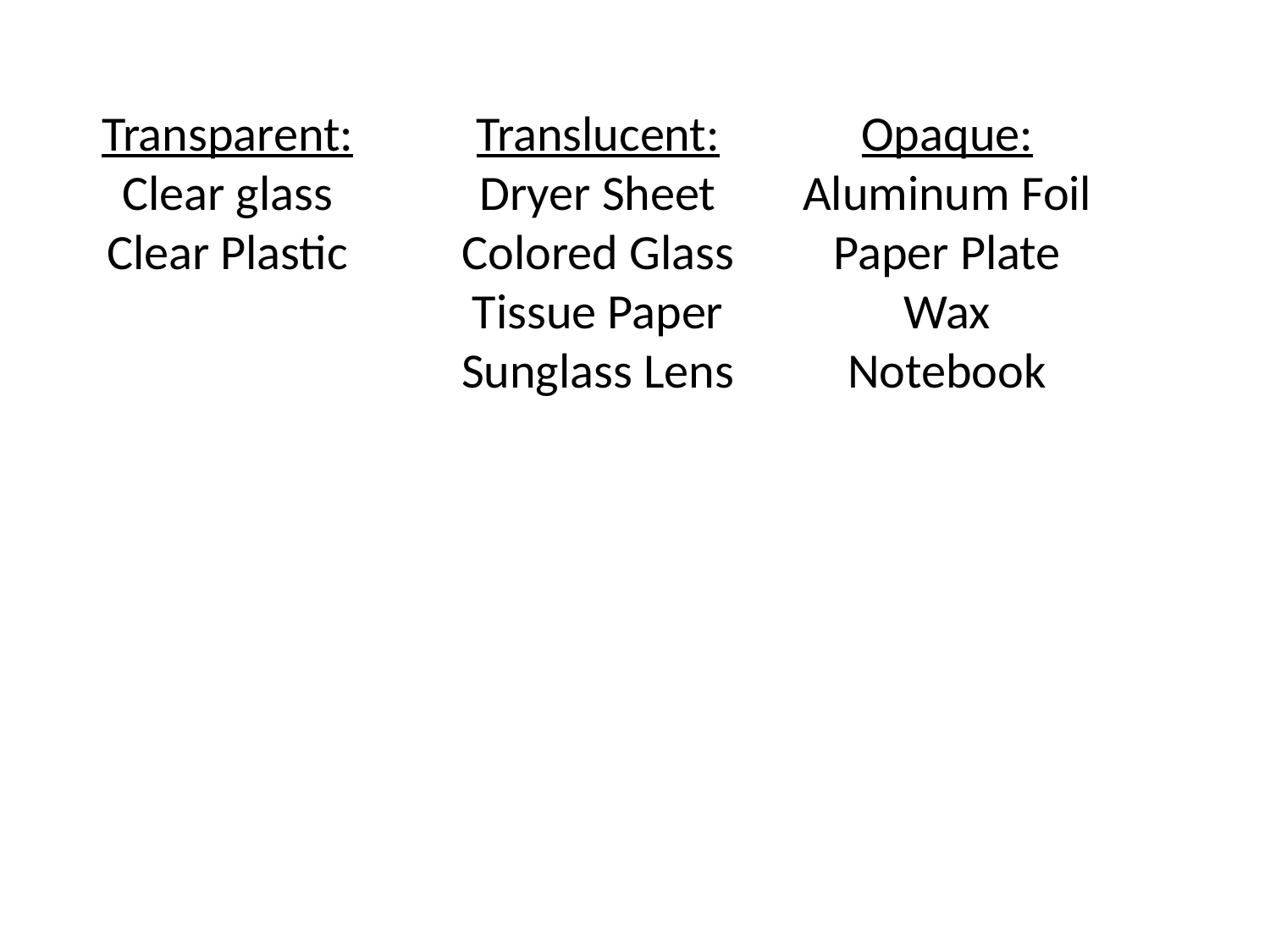

Transparent:
Clear glass
Clear Plastic
Translucent:
Dryer Sheet
Colored Glass
Tissue Paper
Sunglass Lens

Opaque:
Aluminum Foil
Paper Plate
Wax
Notebook